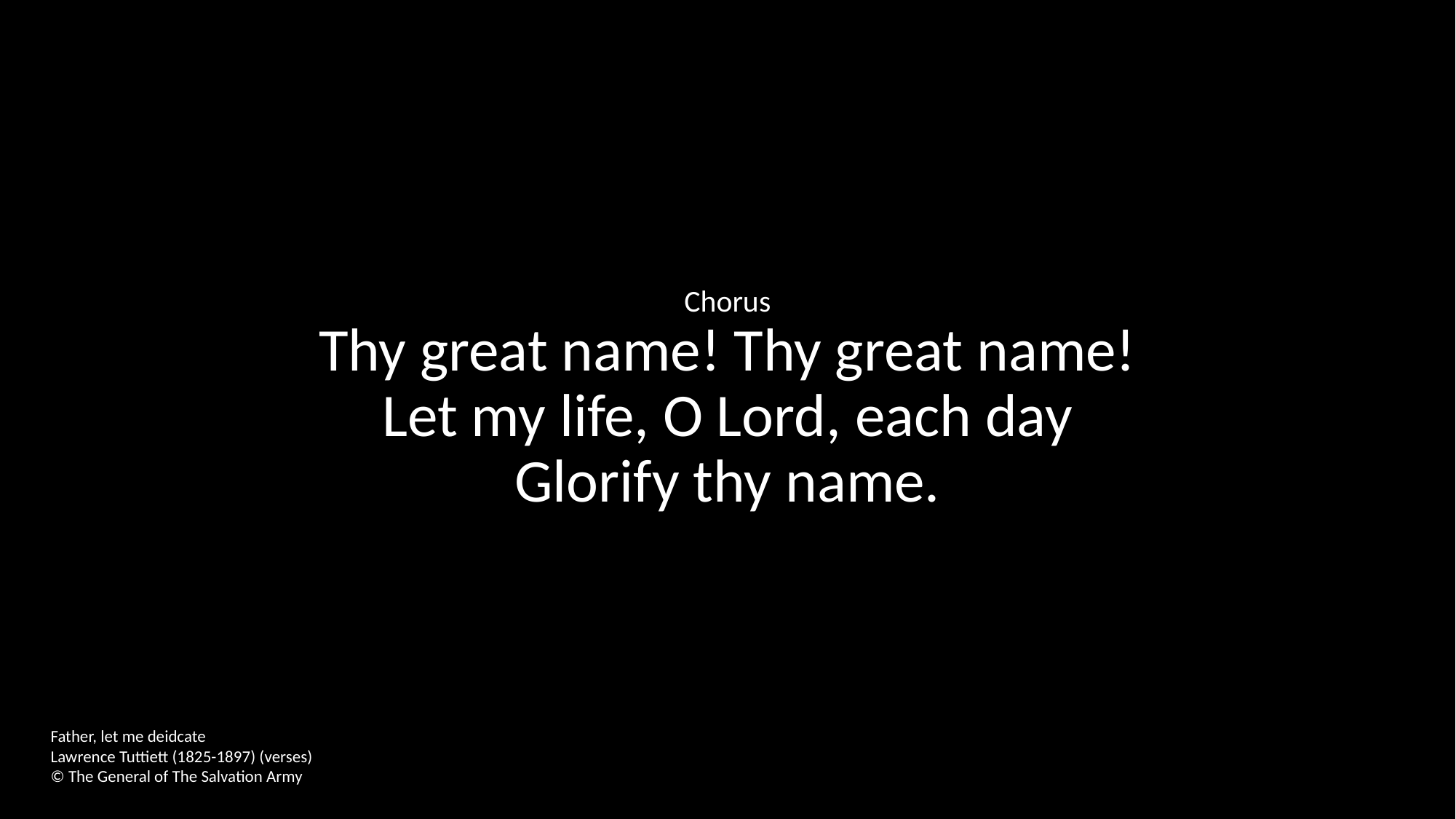

Chorus
Thy great name! Thy great name!
Let my life, O Lord, each day
Glorify thy name.
Father, let me deidcate
Lawrence Tuttiett (1825-1897) (verses)
© The General of The Salvation Army